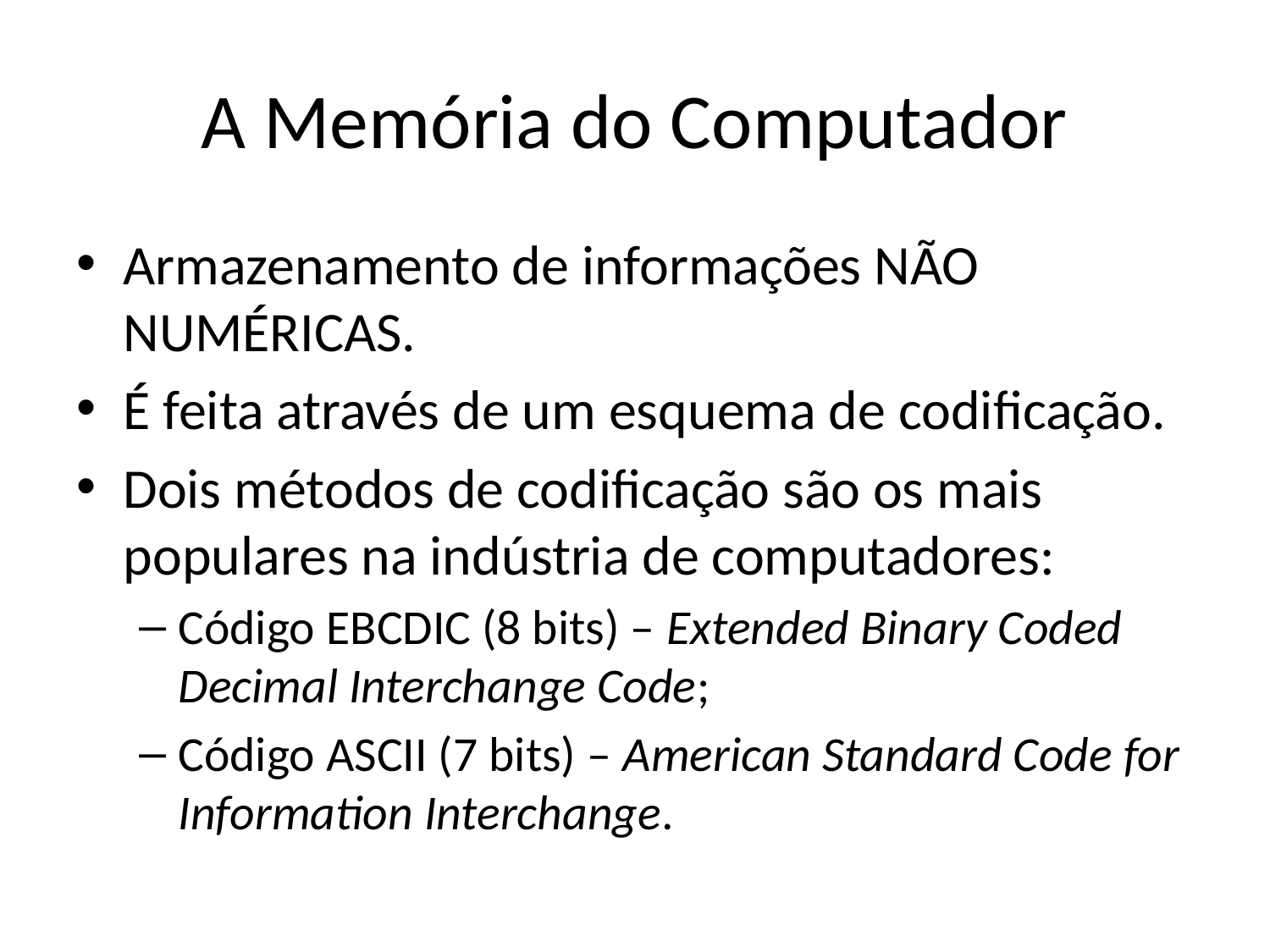

# A Memória do Computador
Armazenamento de informações NÃO NUMÉRICAS.
É feita através de um esquema de codificação.
Dois métodos de codificação são os mais populares na indústria de computadores:
Código EBCDIC (8 bits) – Extended Binary Coded Decimal Interchange Code;
Código ASCII (7 bits) – American Standard Code for Information Interchange.